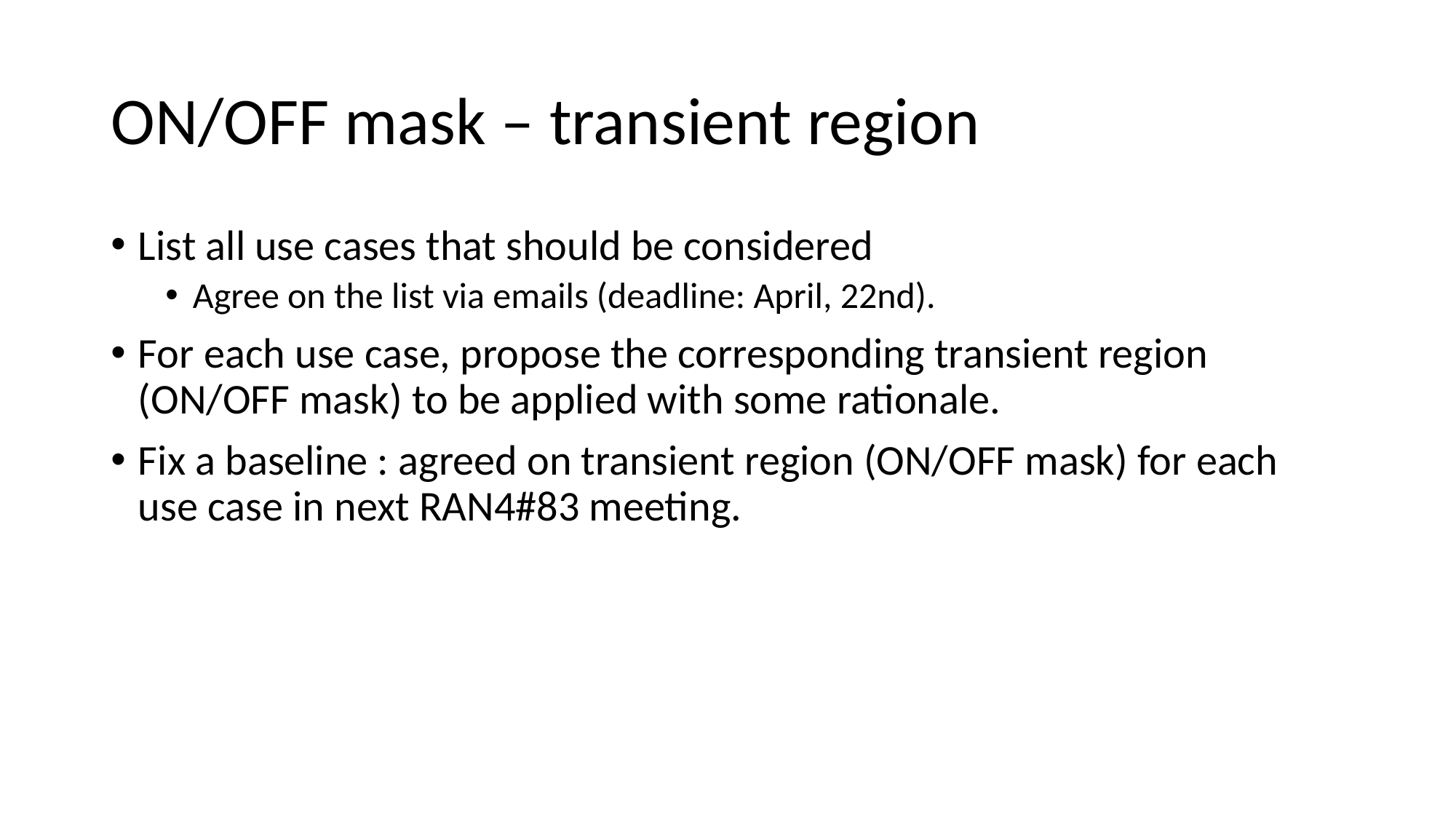

# ON/OFF mask – transient region
List all use cases that should be considered
Agree on the list via emails (deadline: April, 22nd).
For each use case, propose the corresponding transient region (ON/OFF mask) to be applied with some rationale.
Fix a baseline : agreed on transient region (ON/OFF mask) for each use case in next RAN4#83 meeting.